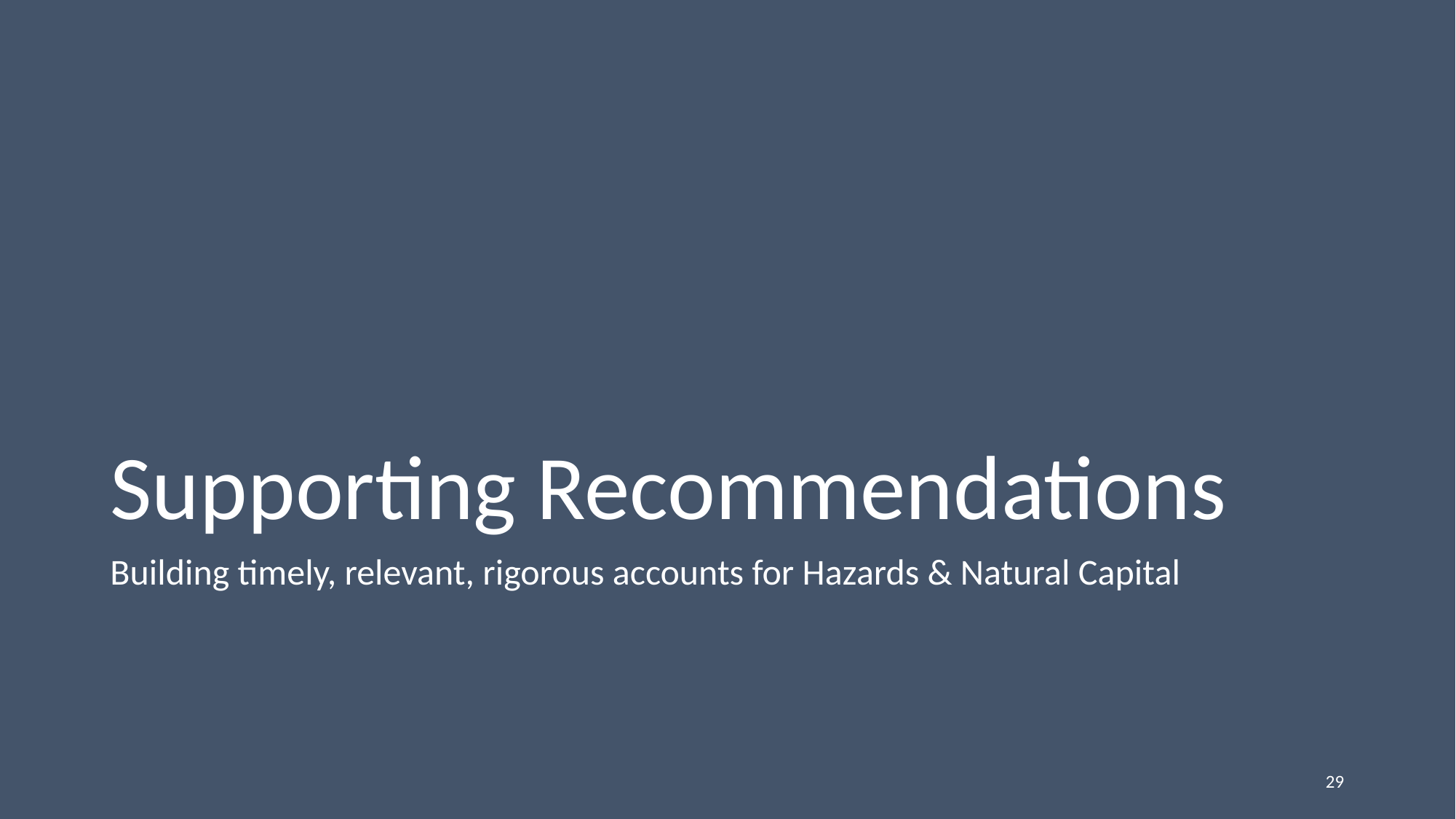

# Supporting Recommendations
Building timely, relevant, rigorous accounts for Hazards & Natural Capital
29